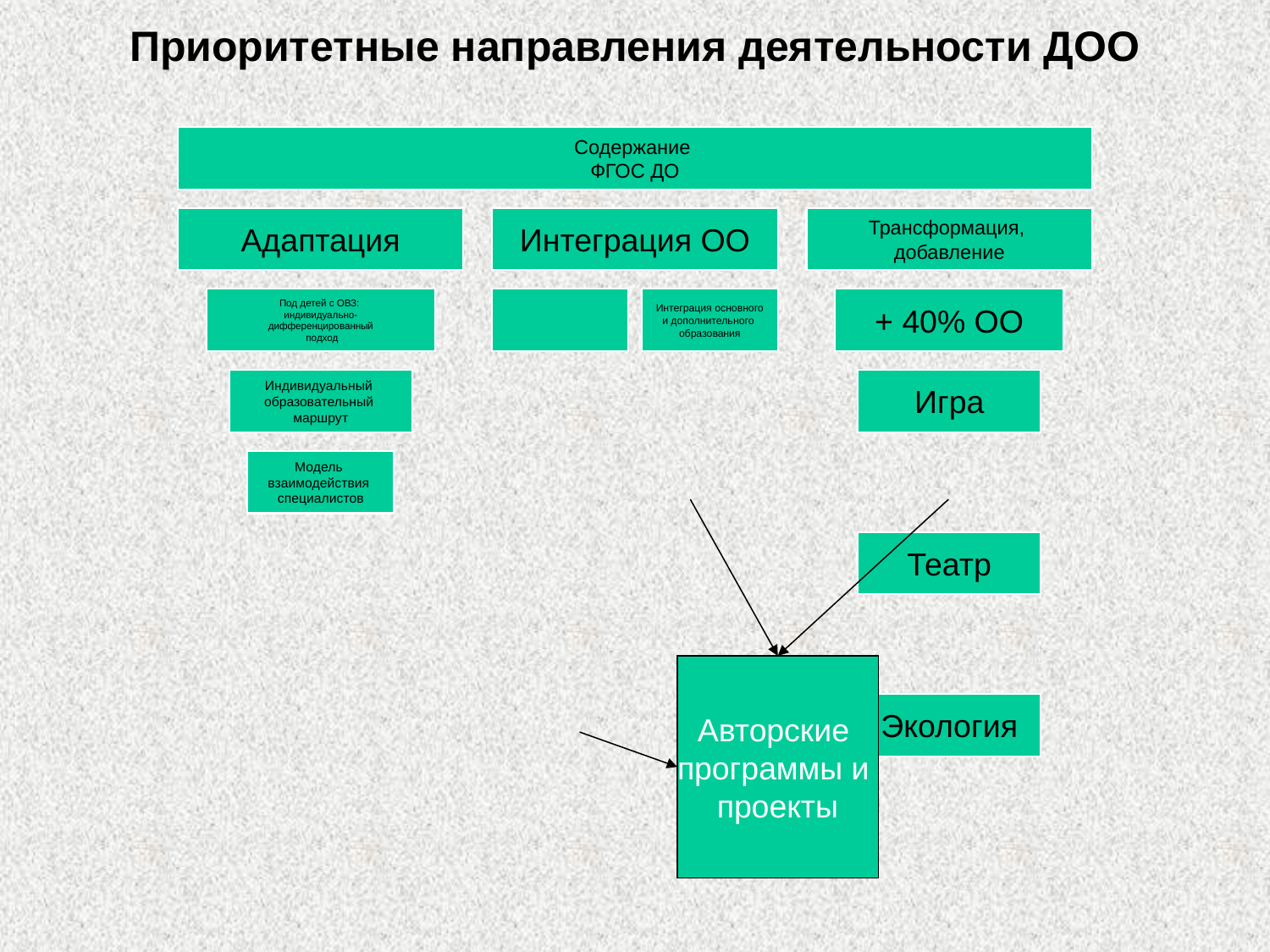

# Приоритетные направления деятельности ДОО
Содержание
ФГОС ДО
Адаптация
Под детей с ОВЗ:
индивидуально-
дифференцированный
 подход
Индивидуальный
образовательный
маршрут
Модель
взаимодействия
специалистов
Интеграция ОО
Интеграция основного
и дополнительного
образования
Трансформация,
добавление
+ 40% ОО
Игра
Театр
Экология
Авторские
программы и
проекты